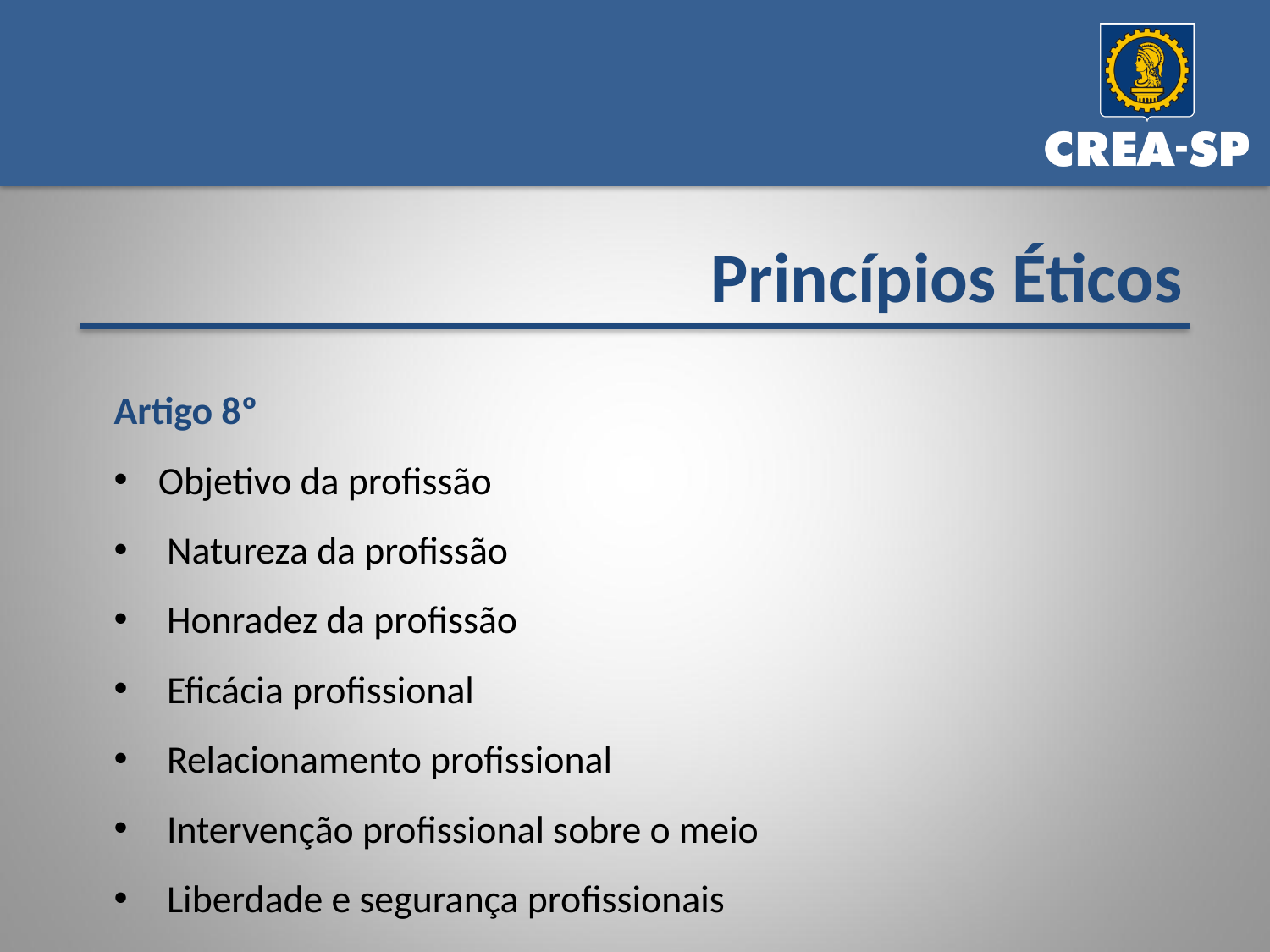

Princípios Éticos
Artigo 8º
Objetivo da profissão
 Natureza da profissão
 Honradez da profissão
 Eficácia profissional
 Relacionamento profissional
 Intervenção profissional sobre o meio
 Liberdade e segurança profissionais